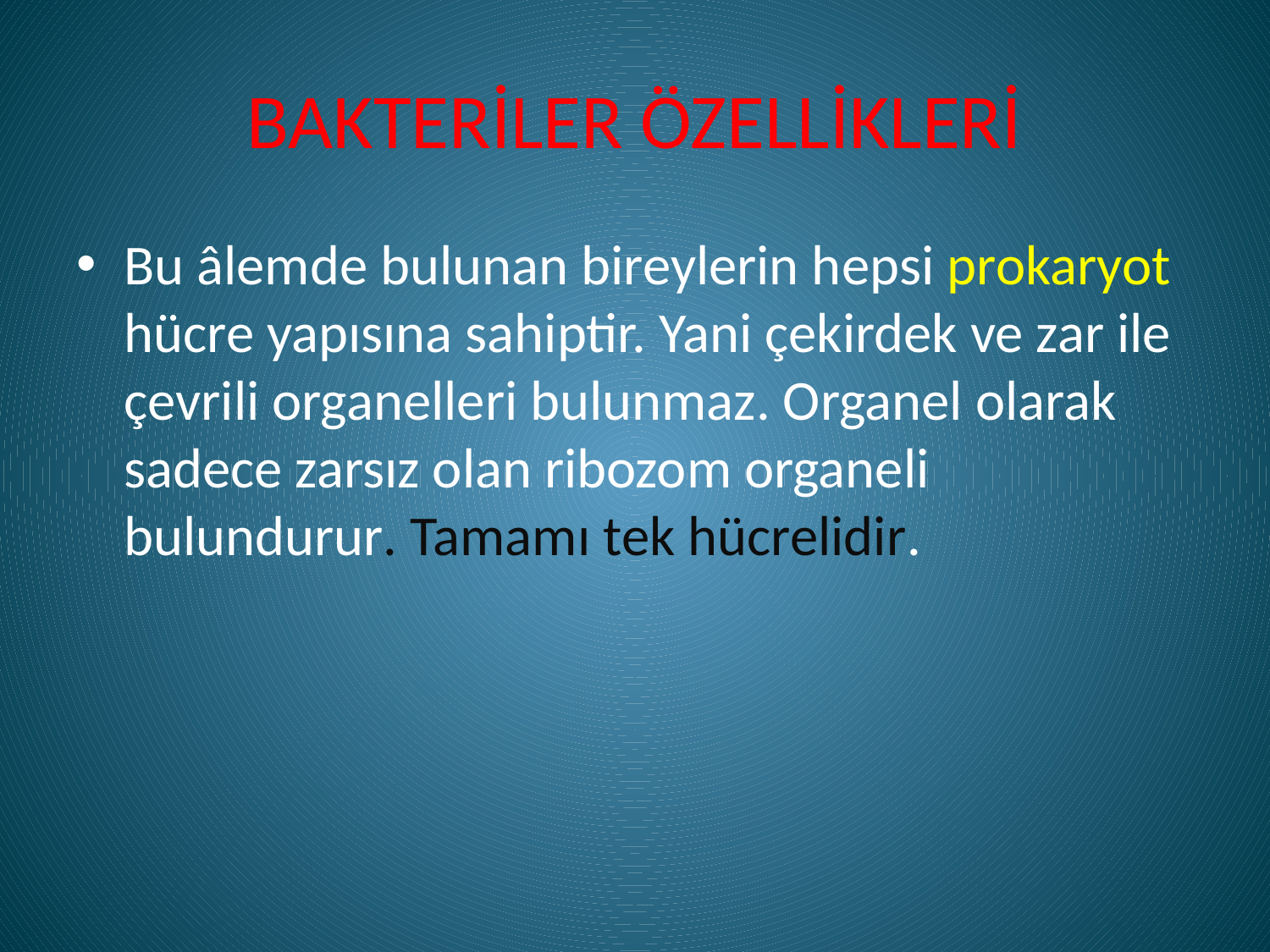

# BAKTERİLER ÖZELLİKLERİ
Bu âlemde bulunan bireylerin hepsi prokaryot hücre yapısına sahiptir. Yani çekirdek ve zar ile çevrili organelleri bulunmaz. Organel olarak sadece zarsız olan ribozom organeli bulundurur. Tamamı tek hücrelidir.